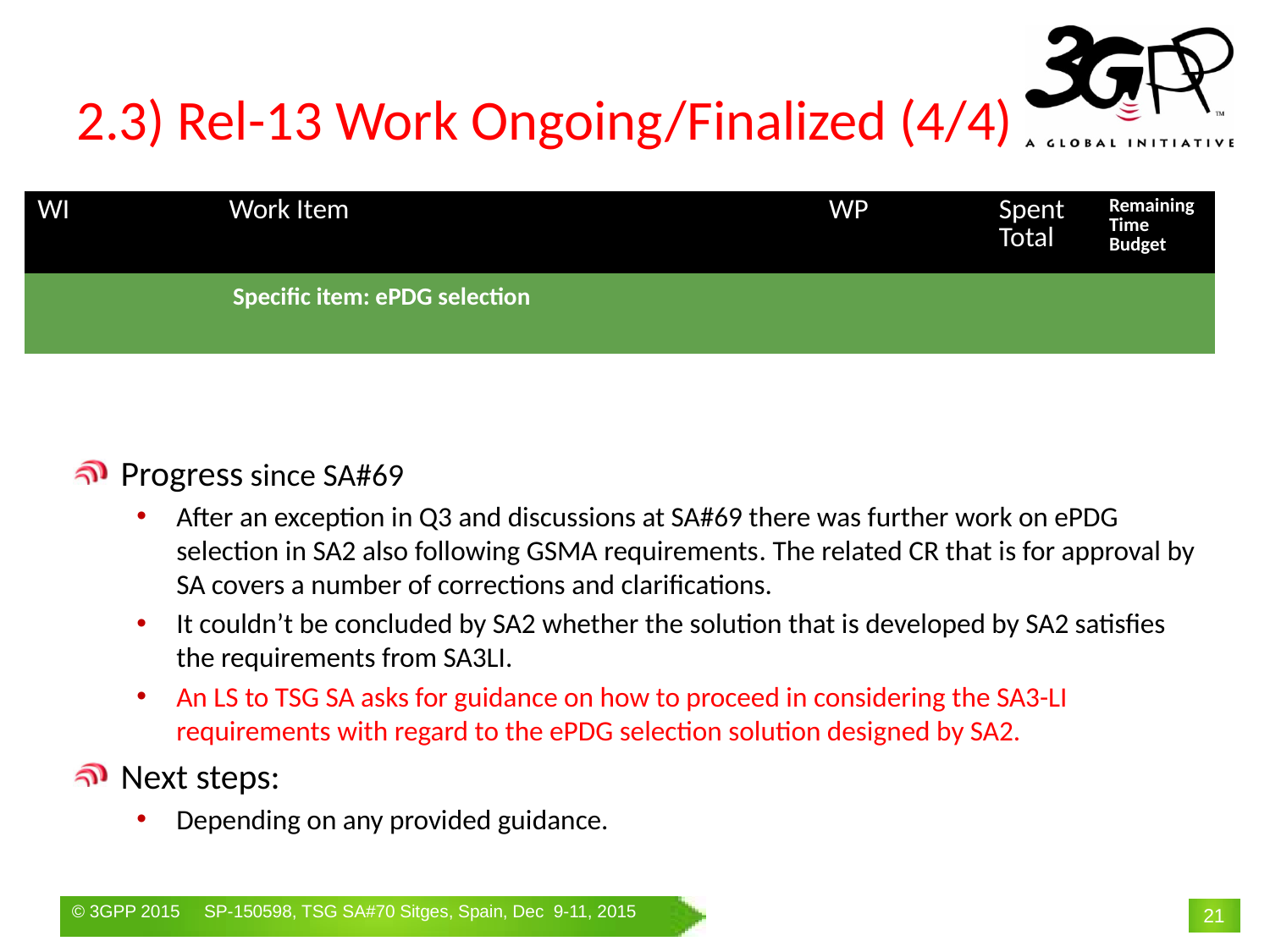

# 2.3) Rel-13 Work Ongoing/Finalized (4/4)
| WI | Work Item | WP | Spent Total | Remaining Time Budget |
| --- | --- | --- | --- | --- |
|  | Specific item: ePDG selection |  |  |  |
Progress since SA#69
After an exception in Q3 and discussions at SA#69 there was further work on ePDG selection in SA2 also following GSMA requirements. The related CR that is for approval by SA covers a number of corrections and clarifications.
It couldn’t be concluded by SA2 whether the solution that is developed by SA2 satisfies the requirements from SA3LI.
An LS to TSG SA asks for guidance on how to proceed in considering the SA3-LI requirements with regard to the ePDG selection solution designed by SA2.
Next steps:
Depending on any provided guidance.